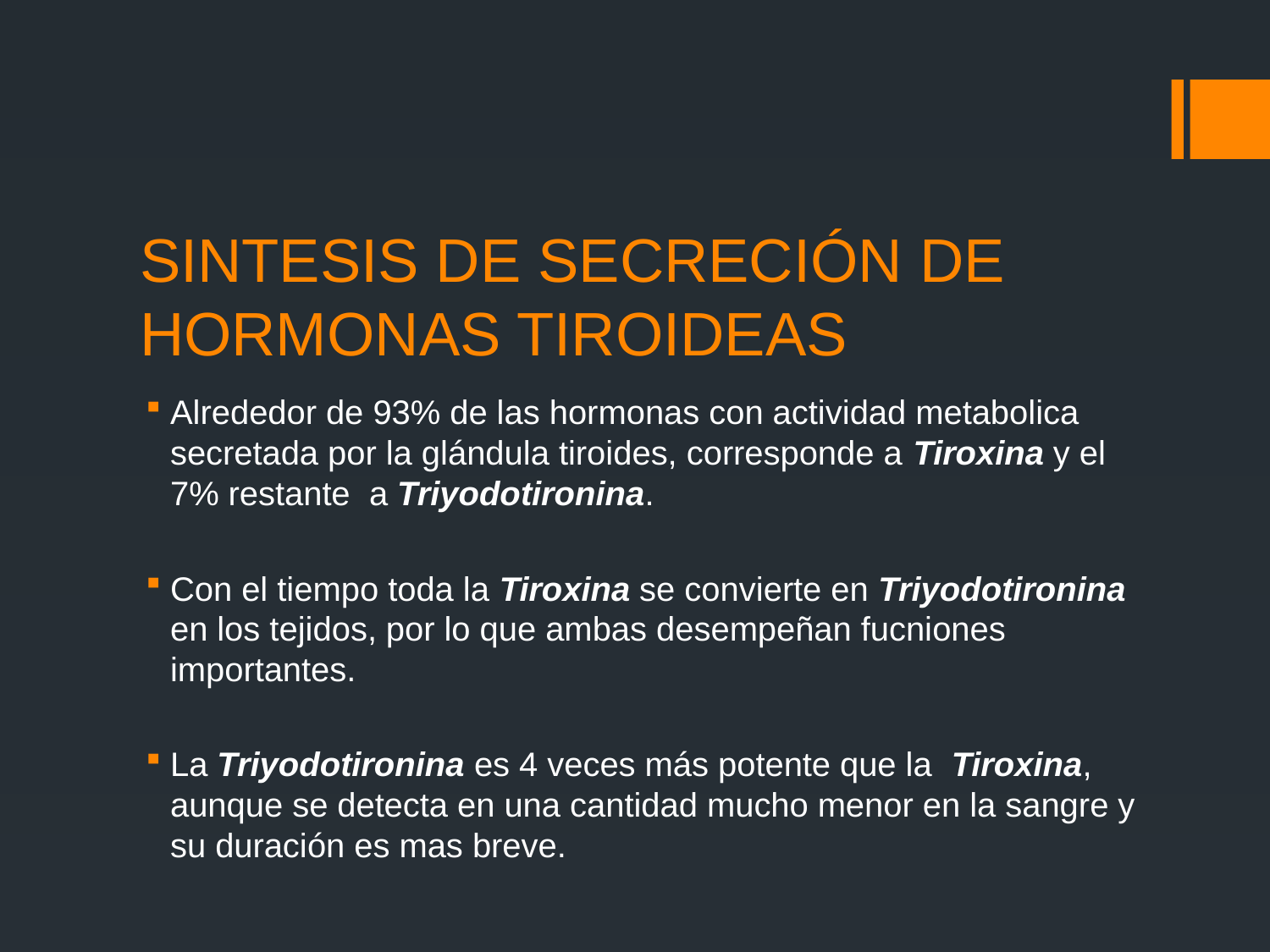

# SINTESIS DE SECRECIÓN DE HORMONAS TIROIDEAS
Alrededor de 93% de las hormonas con actividad metabolica secretada por la glándula tiroides, corresponde a Tiroxina y el 7% restante  a Triyodotironina.

Con el tiempo toda la Tiroxina se convierte en Triyodotironina en los tejidos, por lo que ambas desempeñan fucniones importantes.

La Triyodotironina es 4 veces más potente que la  Tiroxina, aunque se detecta en una cantidad mucho menor en la sangre y su duración es mas breve.